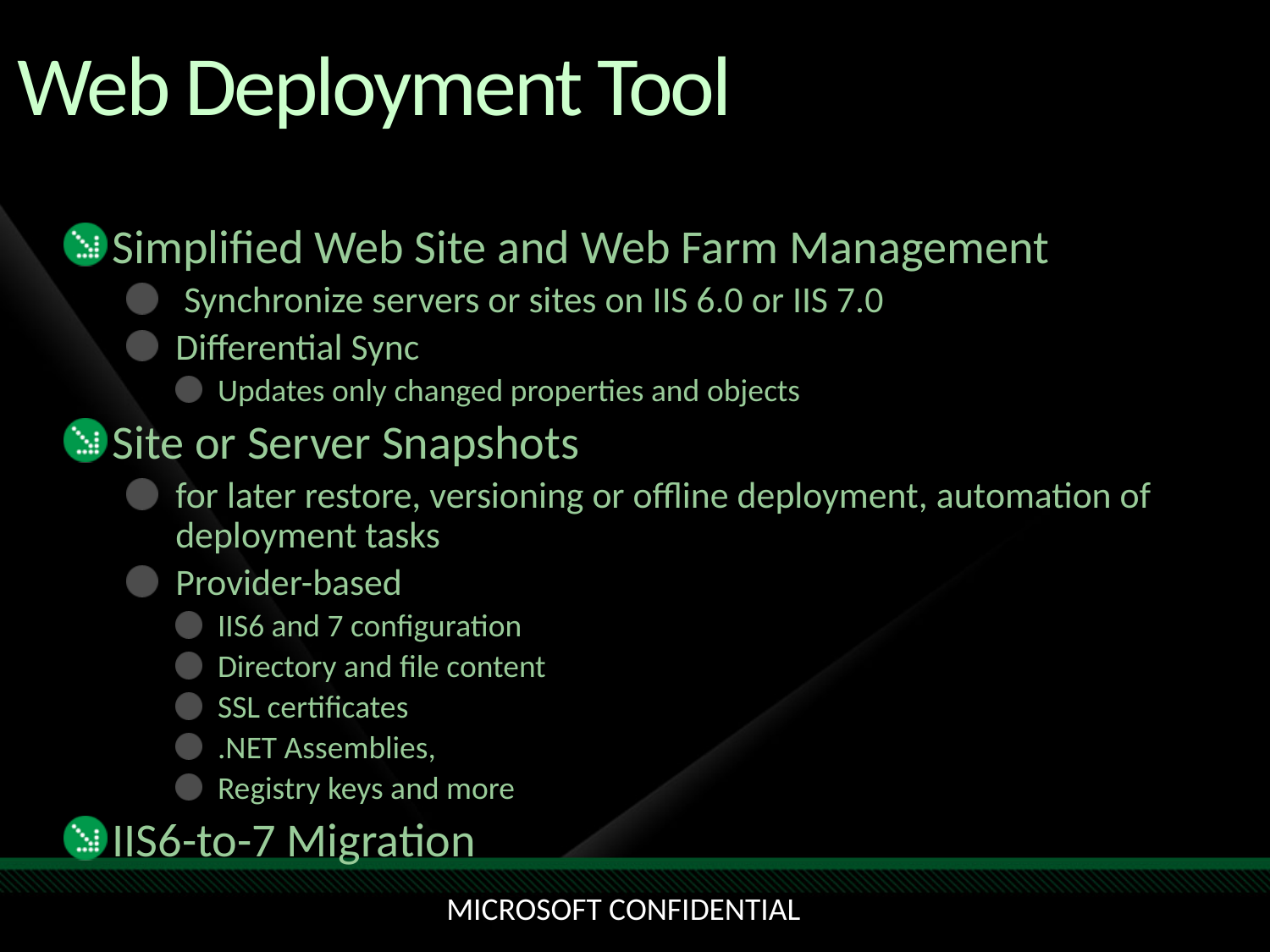

# Web Deployment Tool
Simplified Web Site and Web Farm Management
 Synchronize servers or sites on IIS 6.0 or IIS 7.0
Differential Sync
Updates only changed properties and objects
Site or Server Snapshots
for later restore, versioning or offline deployment, automation of deployment tasks
Provider-based
IIS6 and 7 configuration
Directory and file content
SSL certificates
.NET Assemblies,
Registry keys and more
IIS6-to-7 Migration
MICROSOFT CONFIDENTIAL